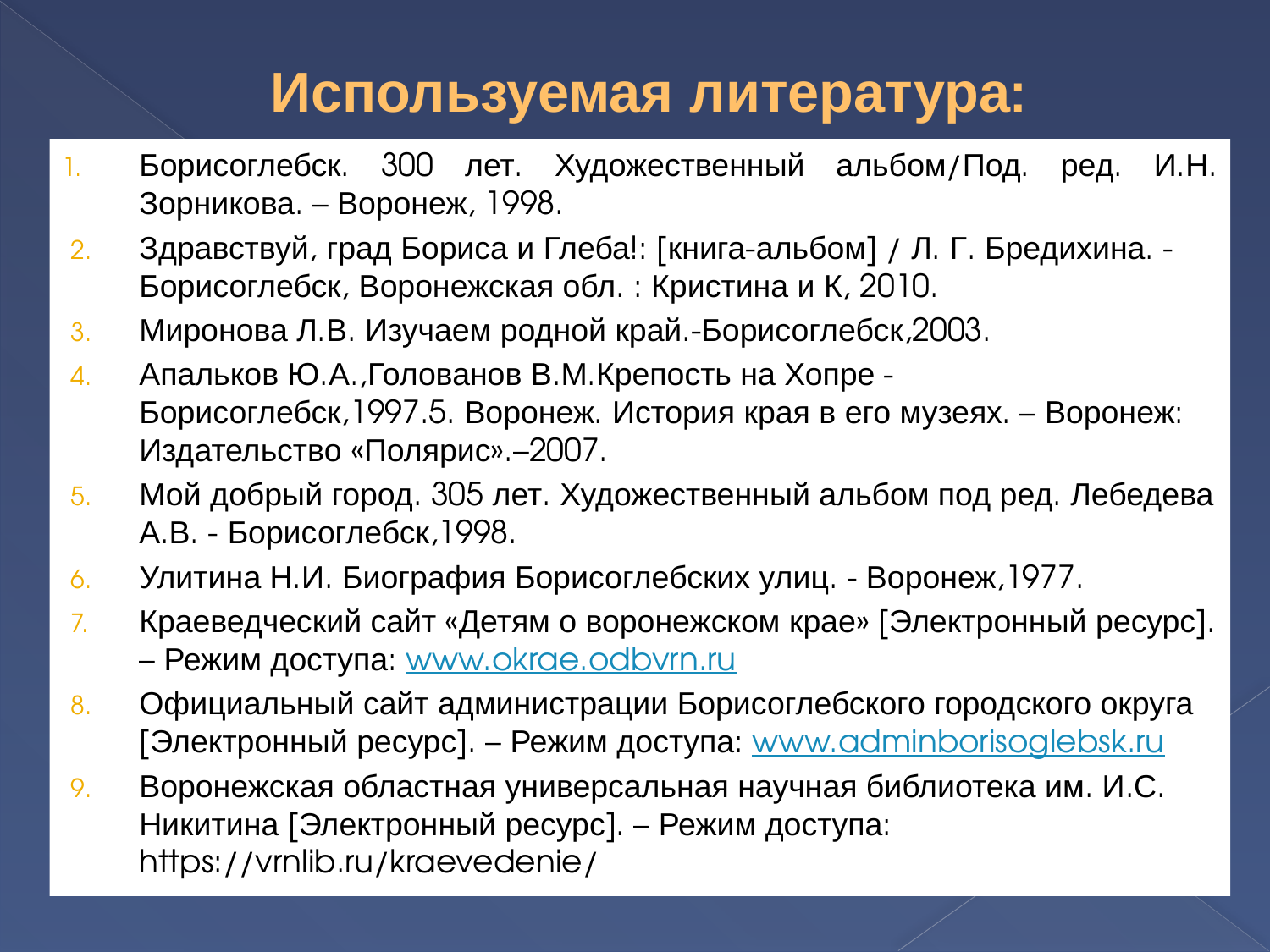

# Используемая литература:
Борисоглебск. 300 лет. Художественный альбом/Под. ред. И.Н. Зорникова. – Воронеж, 1998.
Здравствуй, град Бориса и Глеба!: [книга-альбом] / Л. Г. Бредихина. - Борисоглебск, Воронежская обл. : Кристина и К, 2010.
Миронова Л.В. Изучаем родной край.-Борисоглебск,2003.
Апальков Ю.А.,Голованов В.М.Крепость на Хопре - Борисоглебск,1997.5. Воронеж. История края в его музеях. – Воронеж: Издательство «Полярис».–2007.
Мой добрый город. 305 лет. Художественный альбом под ред. Лебедева А.В. - Борисоглебск,1998.
Улитина Н.И. Биография Борисоглебских улиц. - Воронеж,1977.
Краеведческий сайт «Детям о воронежском крае» [Электронный ресурс]. – Режим доступа: www.okrae.odbvrn.ru
Официальный сайт администрации Борисоглебского городского округа [Электронный ресурс]. – Режим доступа: www.adminborisoglebsk.ru
Воронежская областная универсальная научная библиотека им. И.С. Никитина [Электронный ресурс]. – Режим доступа: https://vrnlib.ru/kraevedenie/